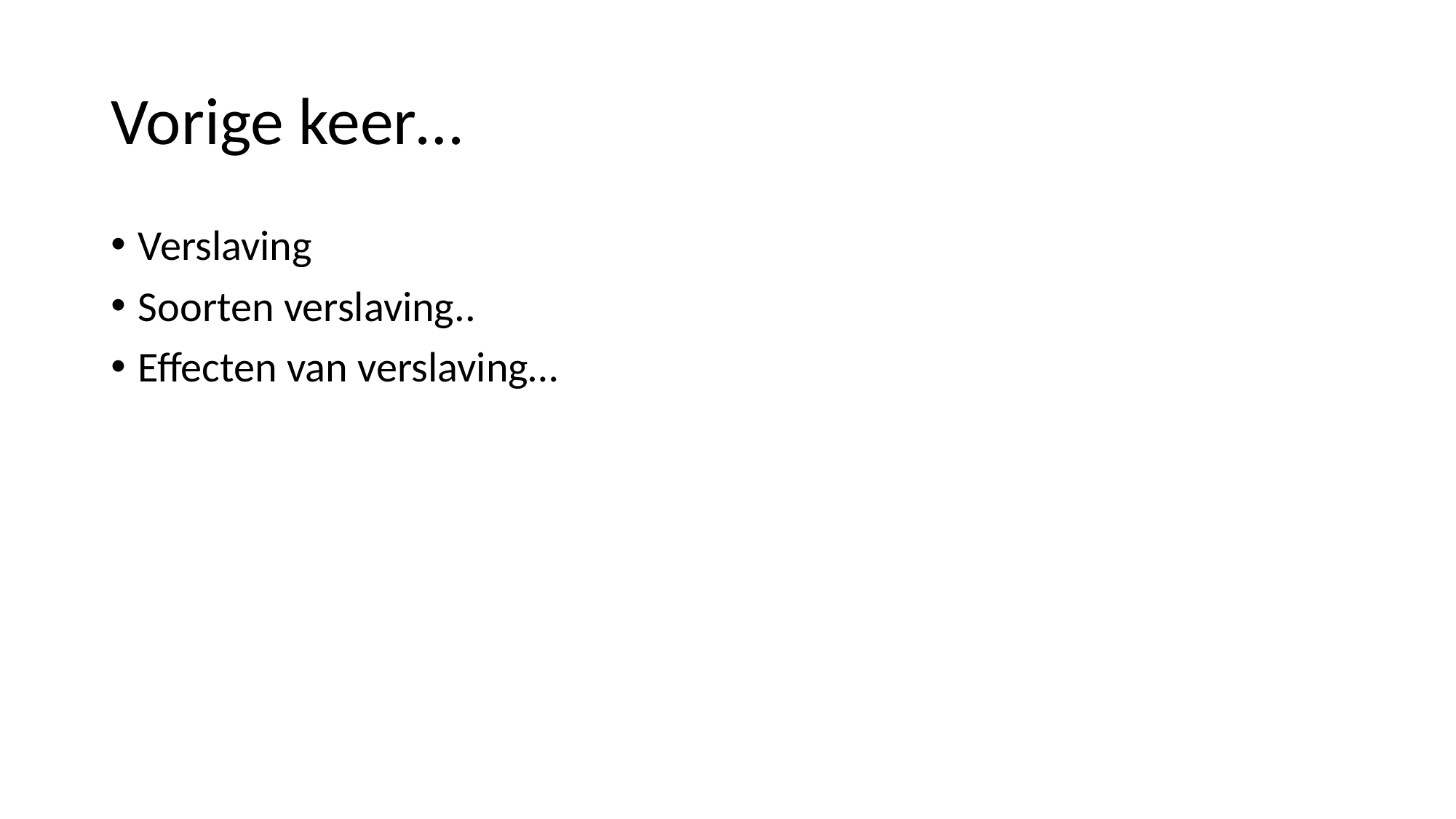

# Vorige keer…
Verslaving
Soorten verslaving..
Effecten van verslaving…